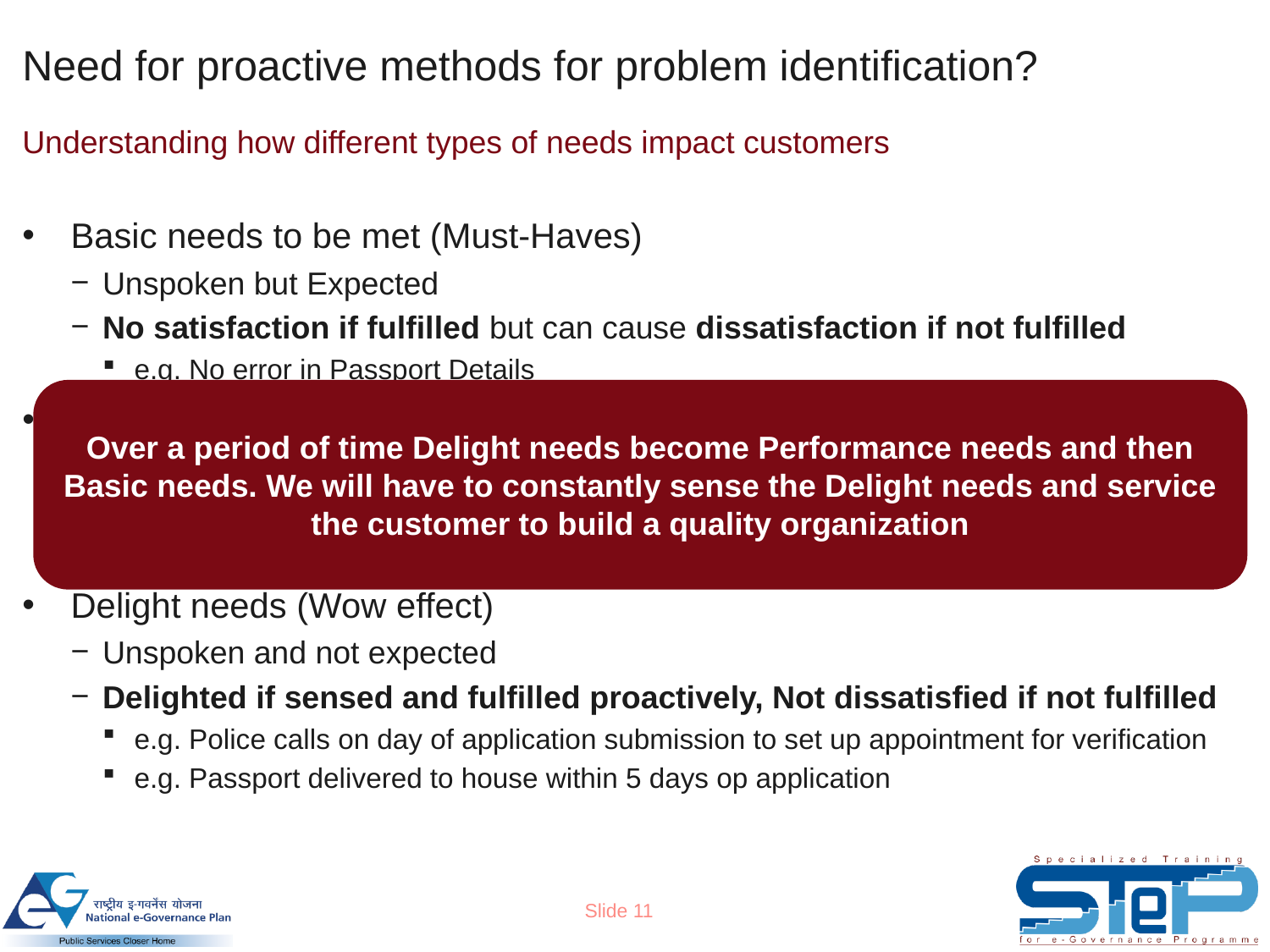

Need for proactive methods for problem identification?
# Understanding how different types of needs impact customers
Basic needs to be met (Must-Haves)
Unspoken but Expected
No satisfaction if fulfilled but can cause dissatisfaction if not fulfilled
e.g. No error in Passport Details
Performance needs to be fulfilled
Spoken and Expected
Fulfillment leads to satisfaction and Non-fulfillment leads to dissatisfaction
e.g. Passport received within SLA of 40 – 45 days
Delight needs (Wow effect)
Unspoken and not expected
Delighted if sensed and fulfilled proactively, Not dissatisfied if not fulfilled
e.g. Police calls on day of application submission to set up appointment for verification
e.g. Passport delivered to house within 5 days op application
Over a period of time Delight needs become Performance needs and then Basic needs. We will have to constantly sense the Delight needs and service the customer to build a quality organization